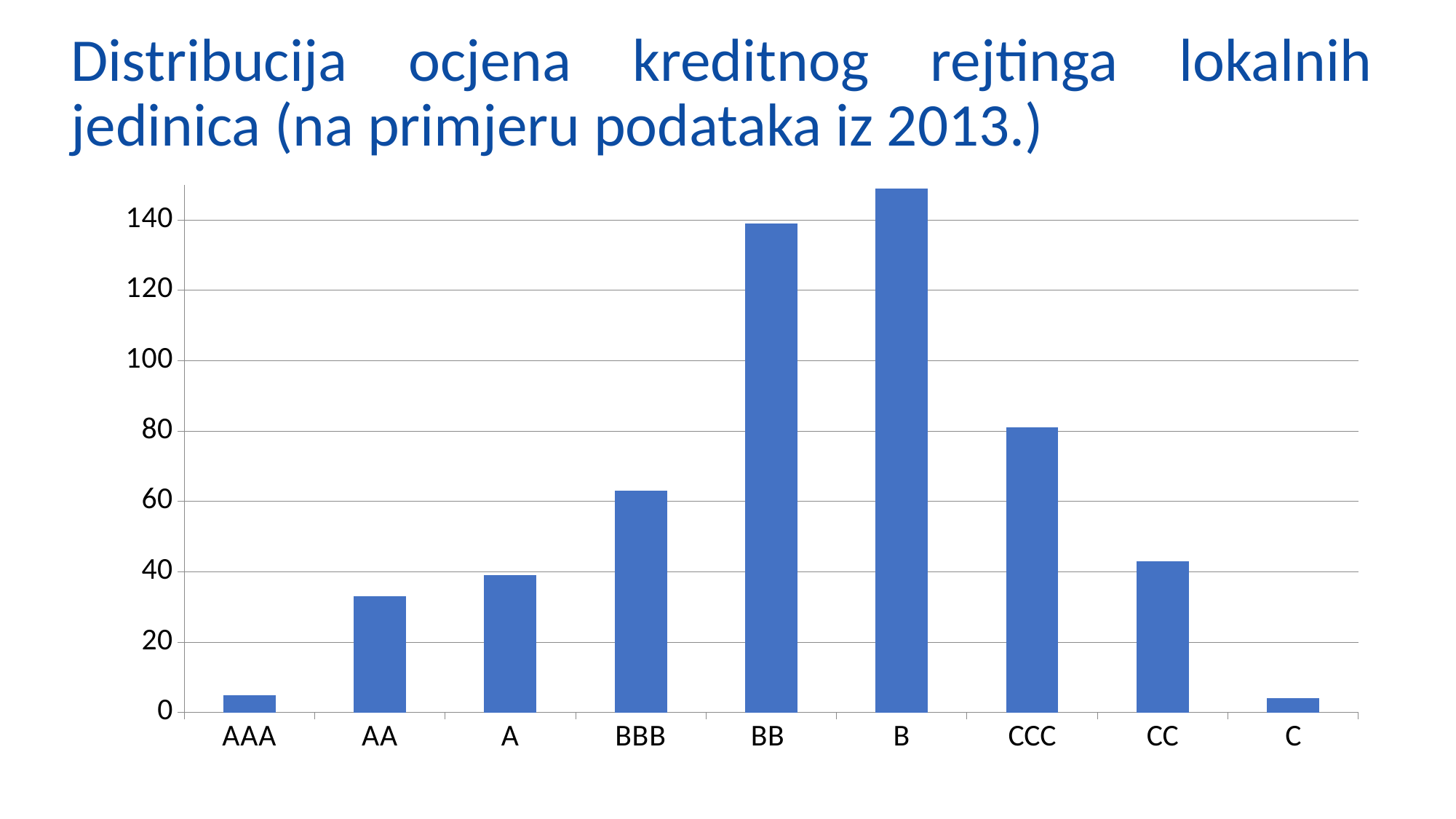

# Distribucija ocjena kreditnog rejtinga lokalnih jedinica (na primjeru podataka iz 2013.)

### Chart

| Category | Komada |
|---|---|
| AAA | 5.0 |
| AA | 33.0 |
| A | 39.0 |
| BBB | 63.0 |
| BB  | 139.0 |
| B | 149.0 |
| CCC | 81.0 |
| CC | 43.0 |
| C | 4.0 |